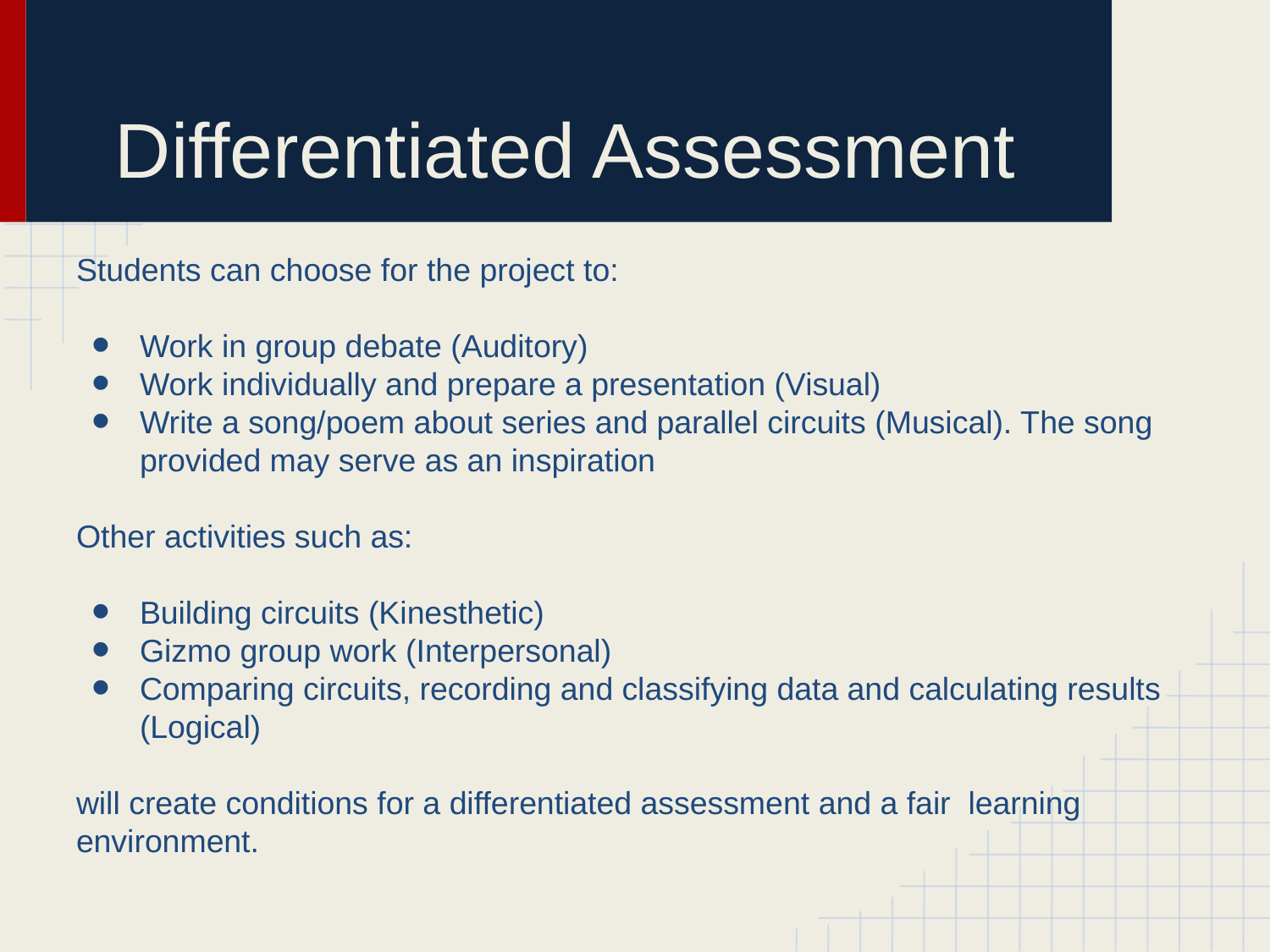

# Differentiated Assessment
Students can choose for the project to:

Work in group debate (Auditory)
Work individually and prepare a presentation (Visual)
Write a song/poem about series and parallel circuits (Musical). The song provided may serve as an inspiration

Other activities such as:

Building circuits (Kinesthetic)
Gizmo group work (Interpersonal)
Comparing circuits, recording and classifying data and calculating results (Logical)

will create conditions for a differentiated assessment and a fair  learning environment.